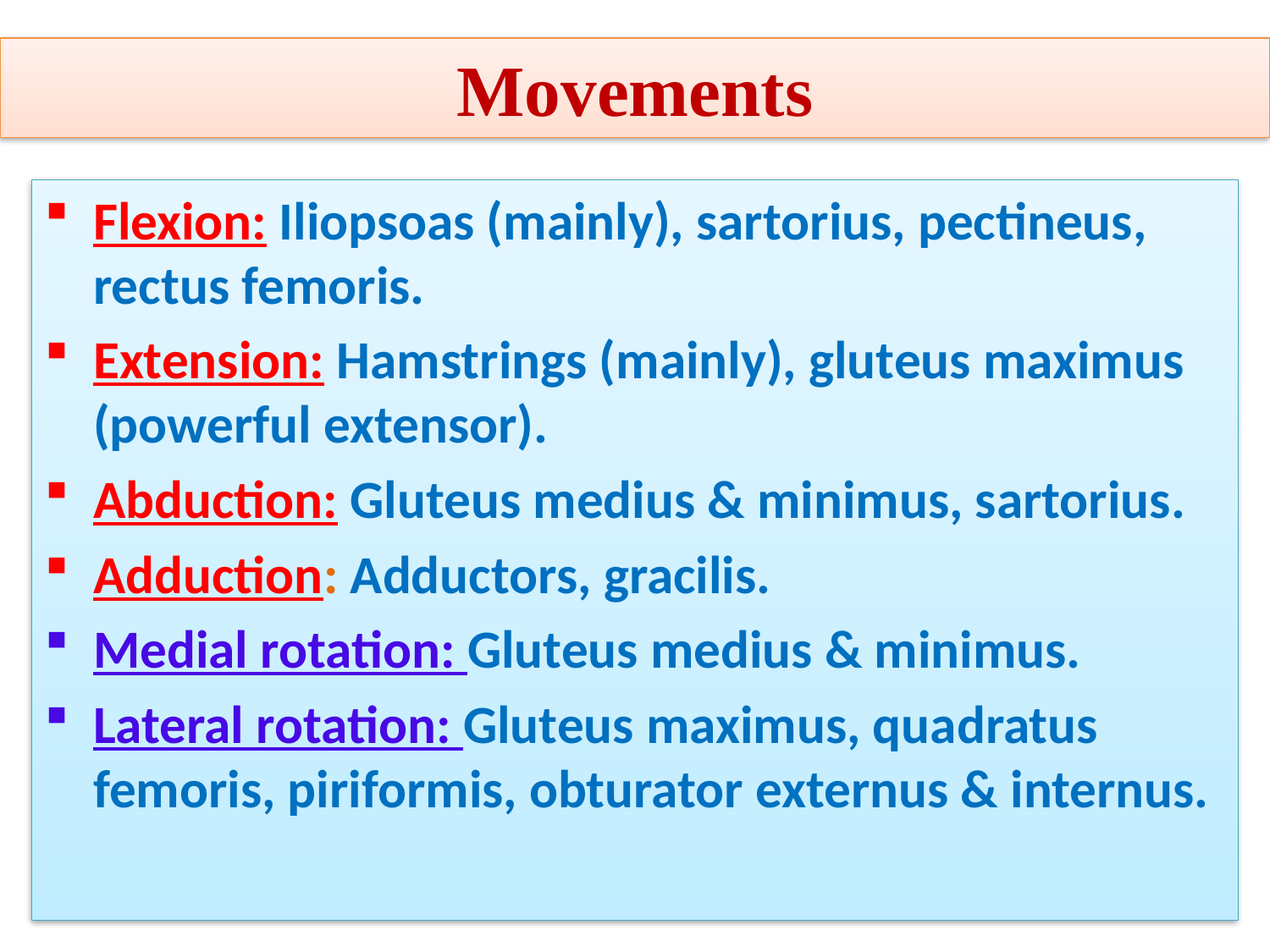

# Movements
Flexion: Iliopsoas (mainly), sartorius, pectineus, rectus femoris.
Extension: Hamstrings (mainly), gluteus maximus (powerful extensor).
Abduction: Gluteus medius & minimus, sartorius.
Adduction: Adductors, gracilis.
Medial rotation: Gluteus medius & minimus.
Lateral rotation: Gluteus maximus, quadratus femoris, piriformis, obturator externus & internus.